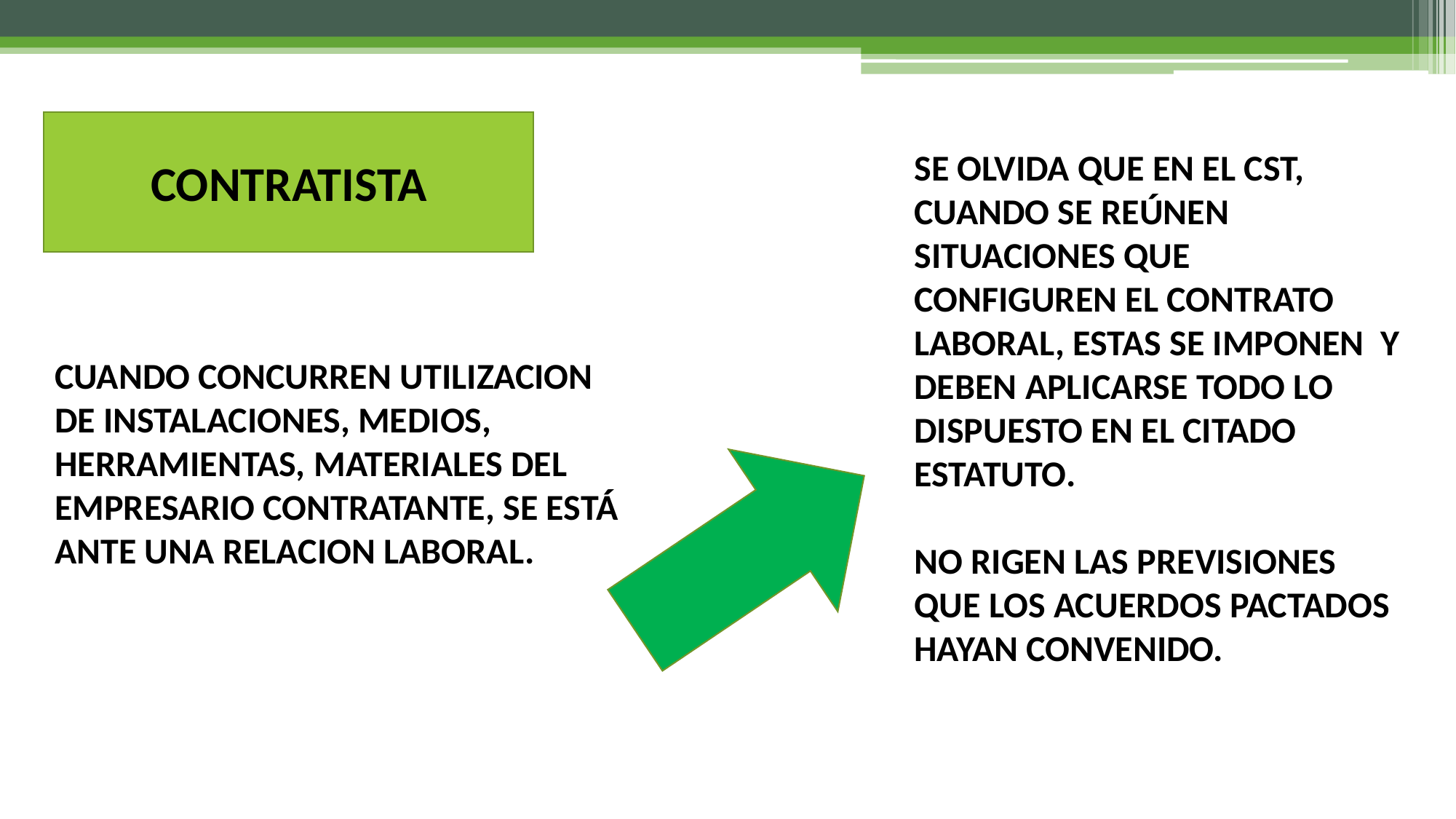

CONTRATISTA
SE OLVIDA QUE EN EL CST, CUANDO SE REÚNEN SITUACIONES QUE CONFIGUREN EL CONTRATO LABORAL, ESTAS SE IMPONEN  Y DEBEN APLICARSE TODO LO DISPUESTO EN EL CITADO ESTATUTO.

NO RIGEN LAS PREVISIONES QUE LOS ACUERDOS PACTADOS HAYAN CONVENIDO.
CUANDO CONCURREN UTILIZACION DE INSTALACIONES, MEDIOS, HERRAMIENTAS, MATERIALES DEL EMPRESARIO CONTRATANTE, SE ESTÁ ANTE UNA RELACION LABORAL.